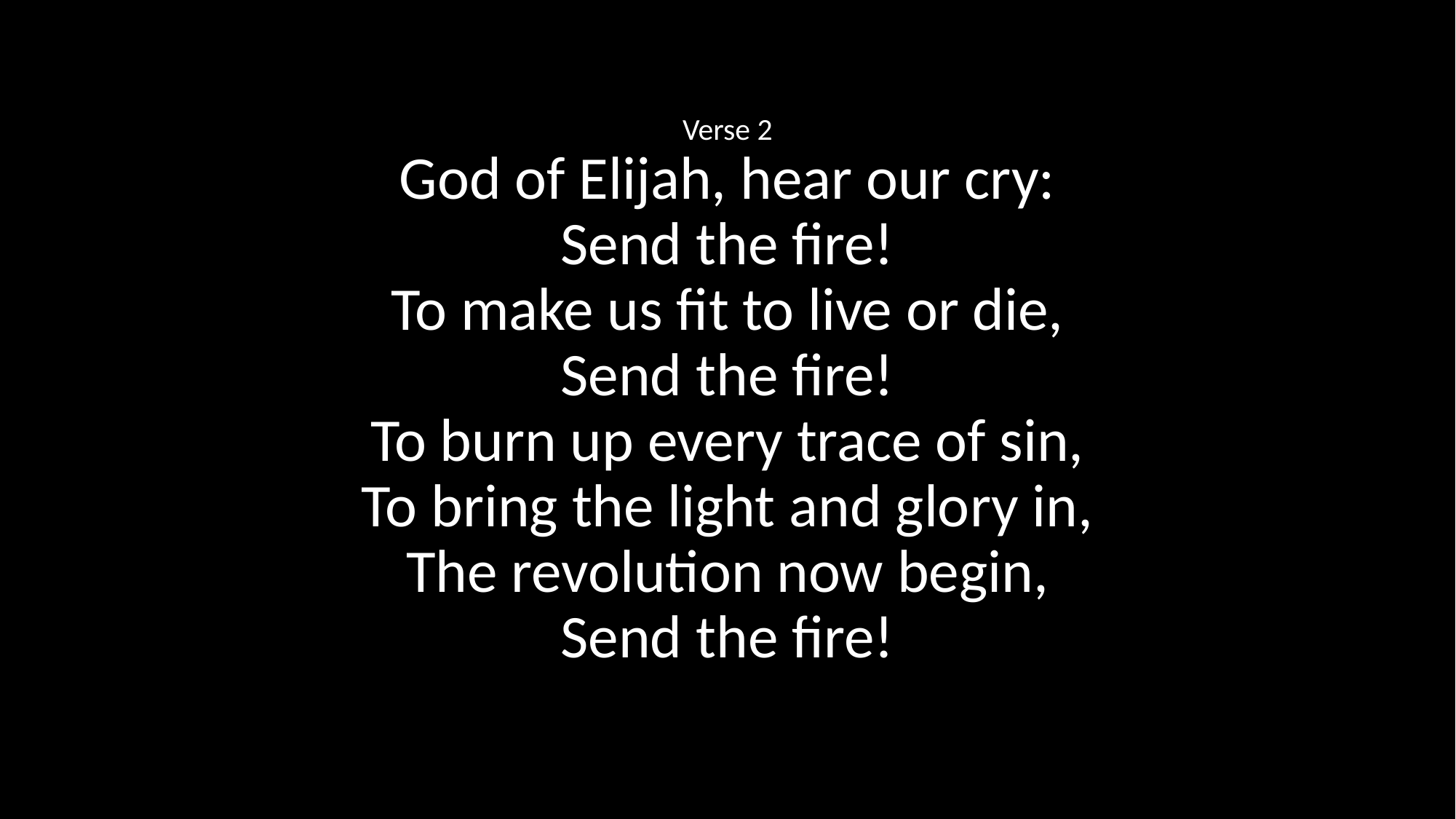

Verse 2
God of Elijah, hear our cry:
Send the fire!
To make us fit to live or die,
Send the fire!
To burn up every trace of sin,
To bring the light and glory in,
The revolution now begin,
Send the fire!